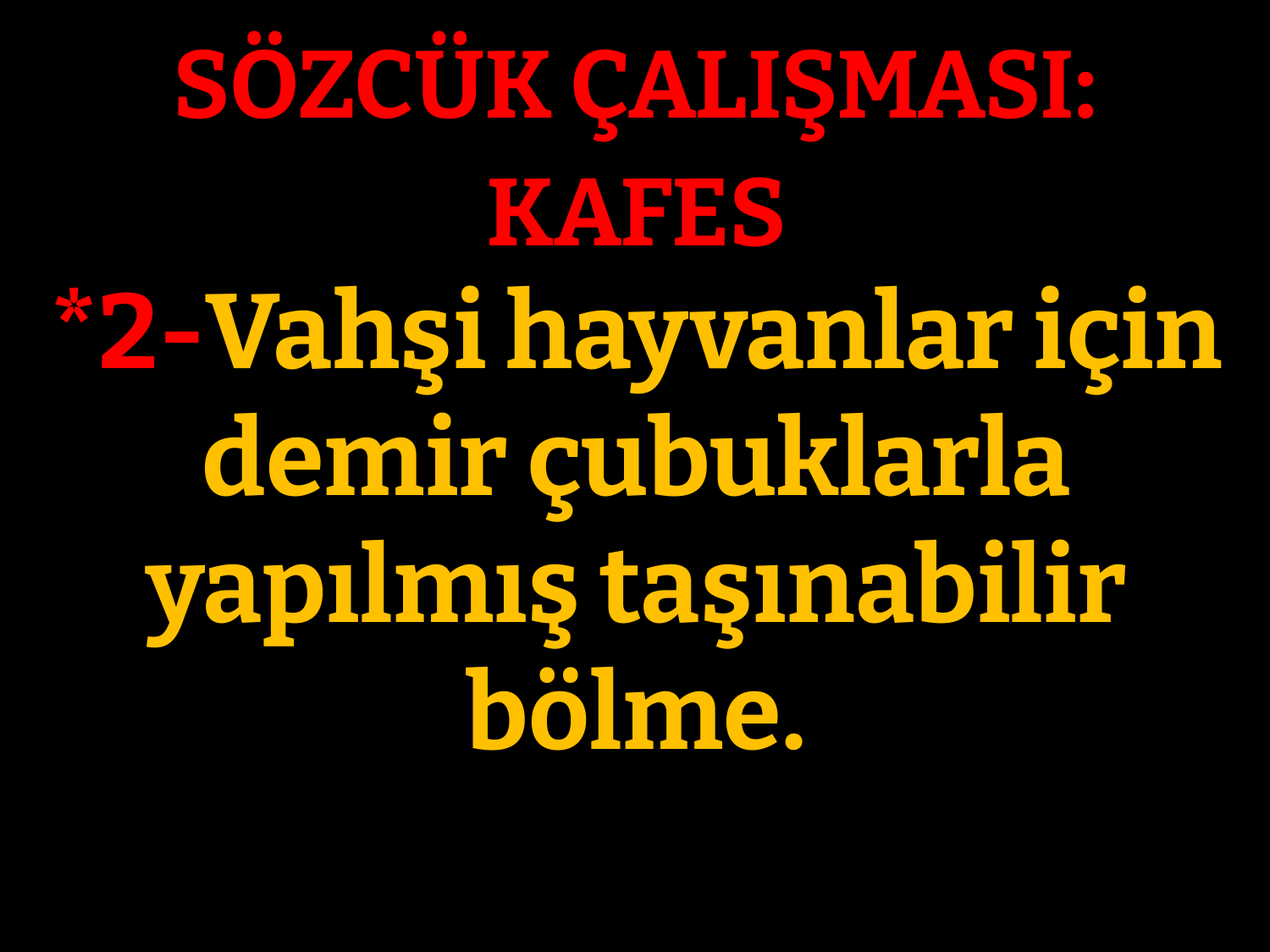

SÖZCÜK ÇALIŞMASI:
KAFES
*2-Vahşi hayvanlar için demir çubuklarla yapılmış taşınabilir bölme.